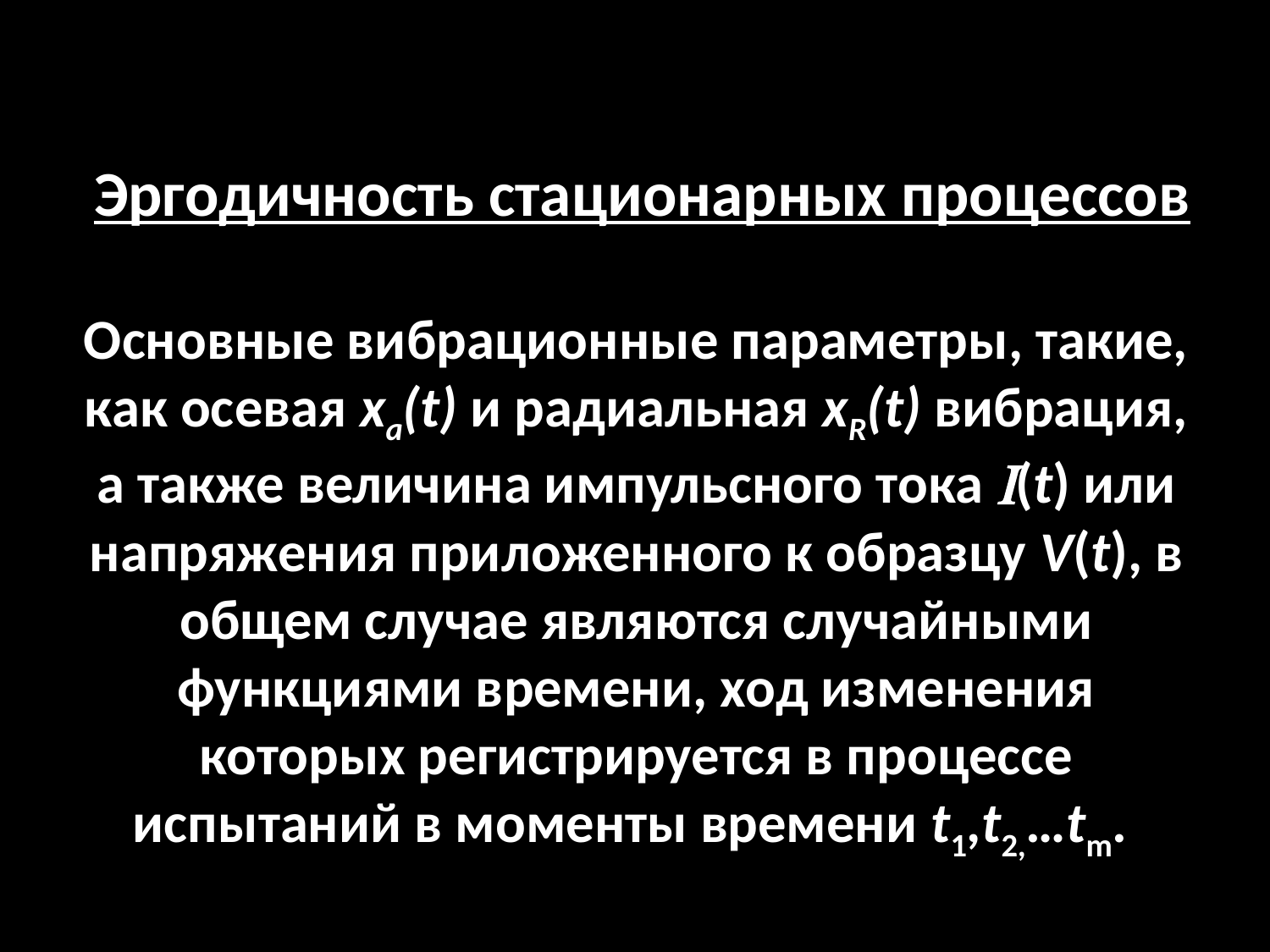

Эргодичность стационарных процессов
Основные вибрационные параметры, такие, как осевая xa(t) и радиальная xR(t) вибрация, а также величина импульсного тока Ι(t) или напряжения приложенного к образцу V(t), в общем случае являются случайными функциями времени, ход изменения которых регистрируется в процессе испытаний в моменты времени t1,t2,…tm.